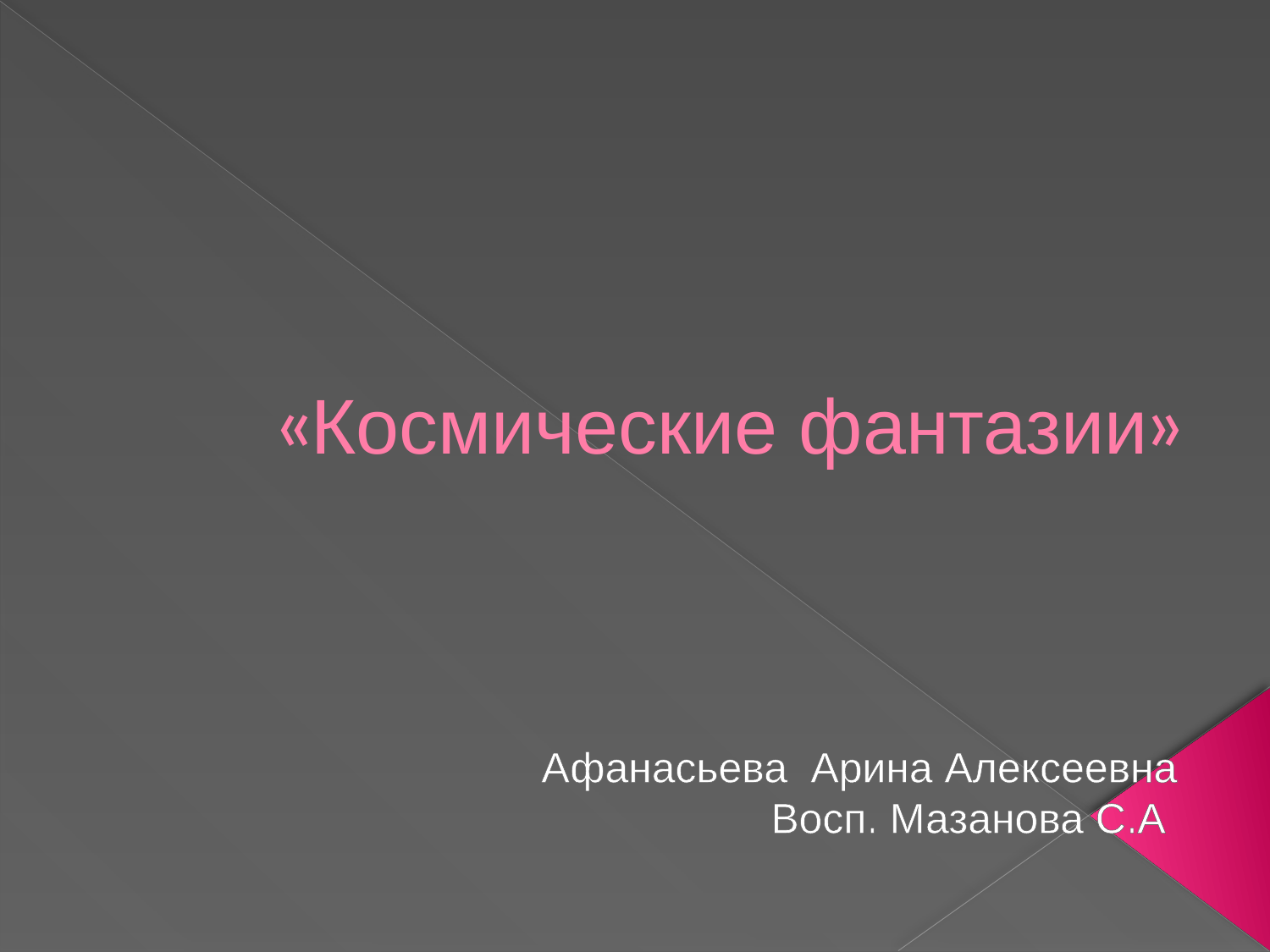

# «Космические фантазии»
Афанасьева  Арина Алексеевна
Восп. Мазанова С.А